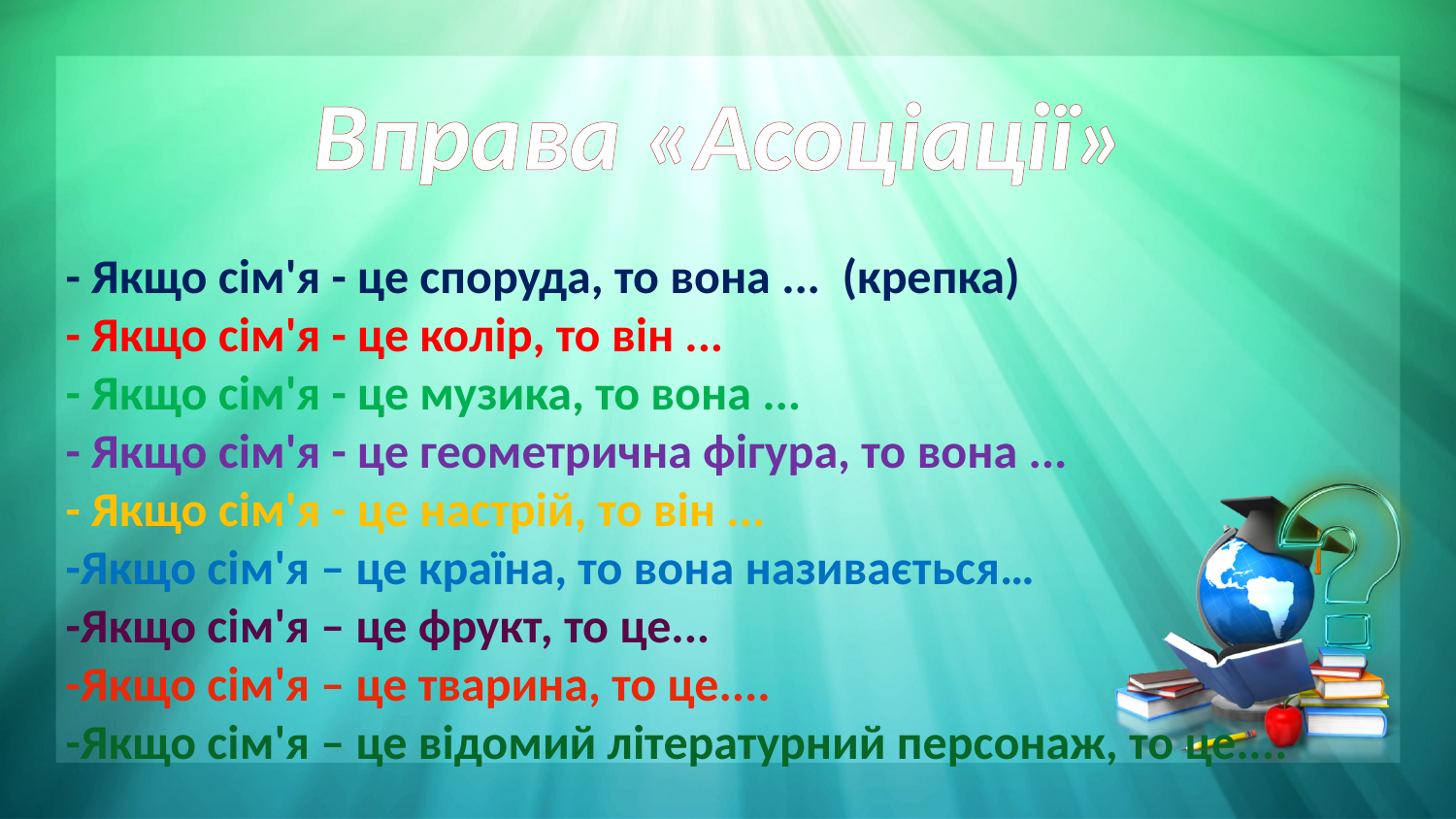

Вправа «Асоціації»
- Якщо сім'я - це споруда, то вона ...  (крепка)
- Якщо сім'я - це колір, то він ...
- Якщо сім'я - це музика, то вона ...
- Якщо сім'я - це геометрична фігура, то вона ...
- Якщо сім'я - це настрій, то він ...
-Якщо сім'я – це країна, то вона називається…
-Якщо сім'я – це фрукт, то це...
-Якщо сім'я – це тварина, то це....
-Якщо сім'я – це відомий літературний персонаж, то це....